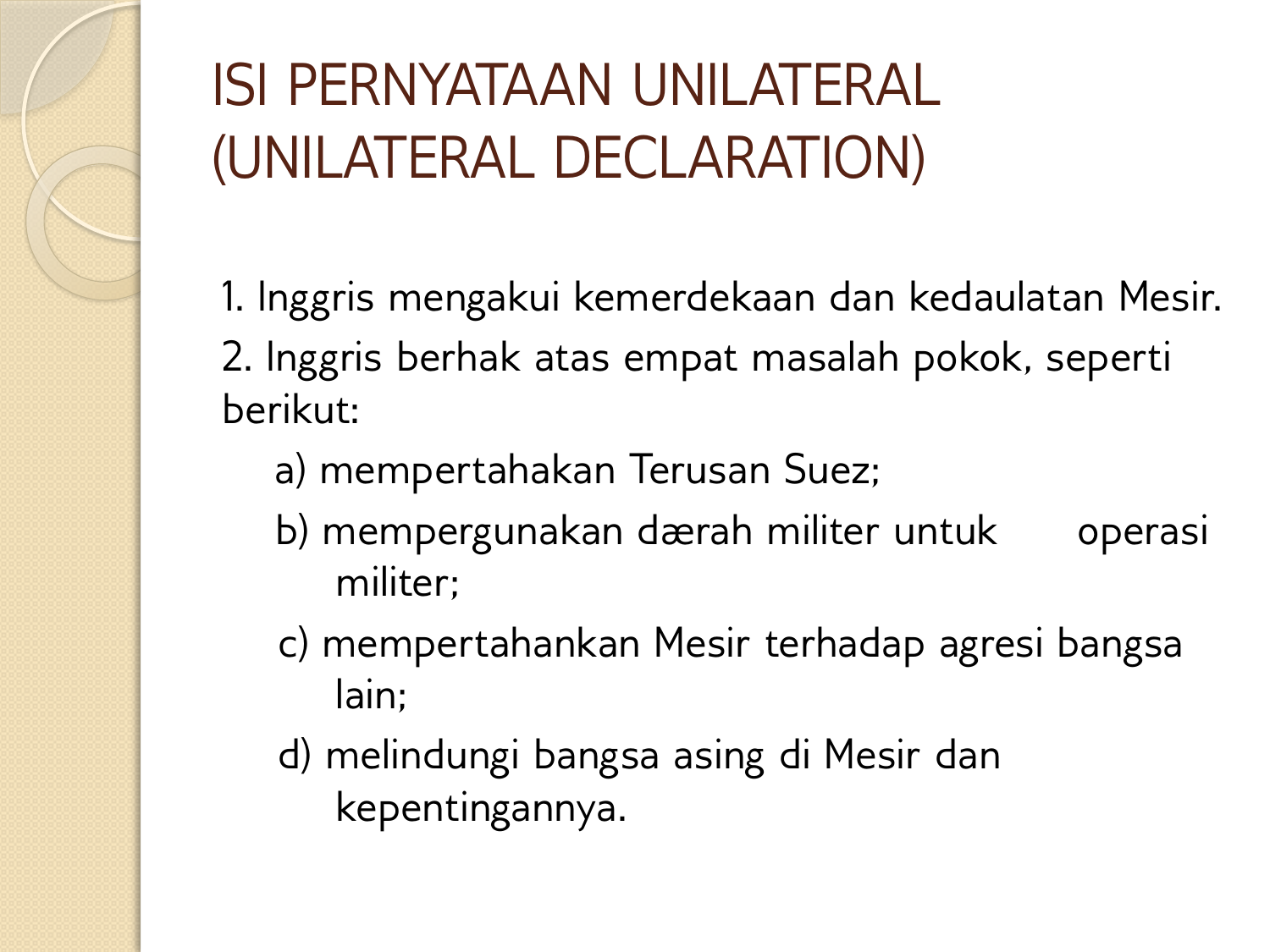

# ISI PERNYATAAN UNILATERAL (UNILATERAL DECLARATION)

1. Inggris mengakui kemerdekaan dan kedaulatan Mesir.
2. Inggris berhak atas empat masalah pokok, seperti berikut:
    a) mempertahakan Terusan Suez;
    b) mempergunakan daerah militer untuk      operasi militer;
c) mempertahankan Mesir terhadap agresi bangsa lain;
d) melindungi bangsa asing di Mesir dan kepentingannya.